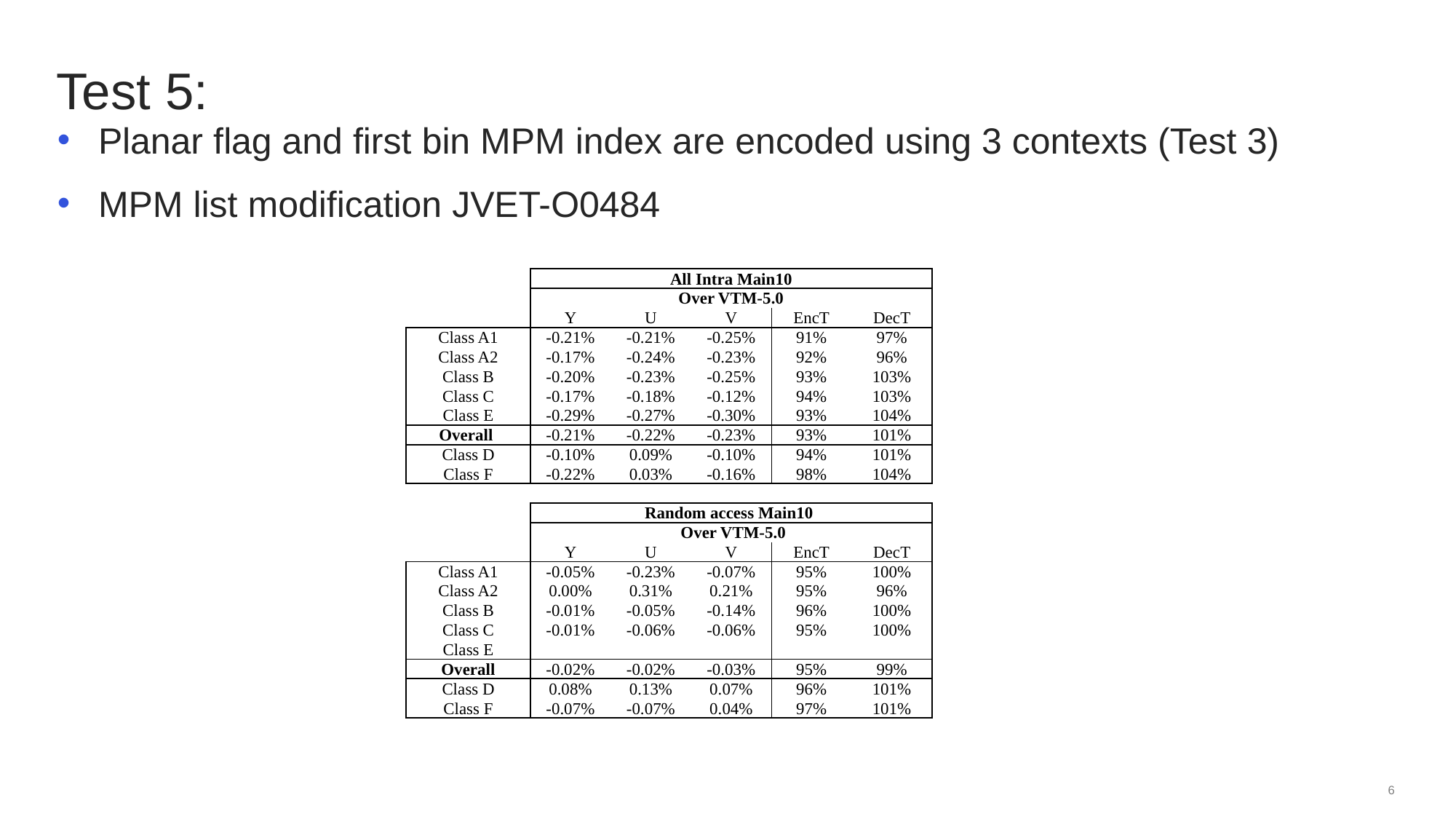

# Test 5:
Planar flag and first bin MPM index are encoded using 3 contexts (Test 3)
MPM list modification JVET-O0484
|  | All Intra Main10 |  |  |  |  |
| --- | --- | --- | --- | --- | --- |
|  | Over VTM-5.0 |  |  |  |  |
|  | Y | U | V | EncT | DecT |
| Class A1 | -0.21% | -0.21% | -0.25% | 91% | 97% |
| Class A2 | -0.17% | -0.24% | -0.23% | 92% | 96% |
| Class B | -0.20% | -0.23% | -0.25% | 93% | 103% |
| Class C | -0.17% | -0.18% | -0.12% | 94% | 103% |
| Class E | -0.29% | -0.27% | -0.30% | 93% | 104% |
| Overall | -0.21% | -0.22% | -0.23% | 93% | 101% |
| Class D | -0.10% | 0.09% | -0.10% | 94% | 101% |
| Class F | -0.22% | 0.03% | -0.16% | 98% | 104% |
|  |  |  |  |  |  |
|  | Random access Main10 |  |  |  |  |
|  | Over VTM-5.0 |  |  |  |  |
|  | Y | U | V | EncT | DecT |
| Class A1 | -0.05% | -0.23% | -0.07% | 95% | 100% |
| Class A2 | 0.00% | 0.31% | 0.21% | 95% | 96% |
| Class B | -0.01% | -0.05% | -0.14% | 96% | 100% |
| Class C | -0.01% | -0.06% | -0.06% | 95% | 100% |
| Class E |  |  |  |  |  |
| Overall | -0.02% | -0.02% | -0.03% | 95% | 99% |
| Class D | 0.08% | 0.13% | 0.07% | 96% | 101% |
| Class F | -0.07% | -0.07% | 0.04% | 97% | 101% |